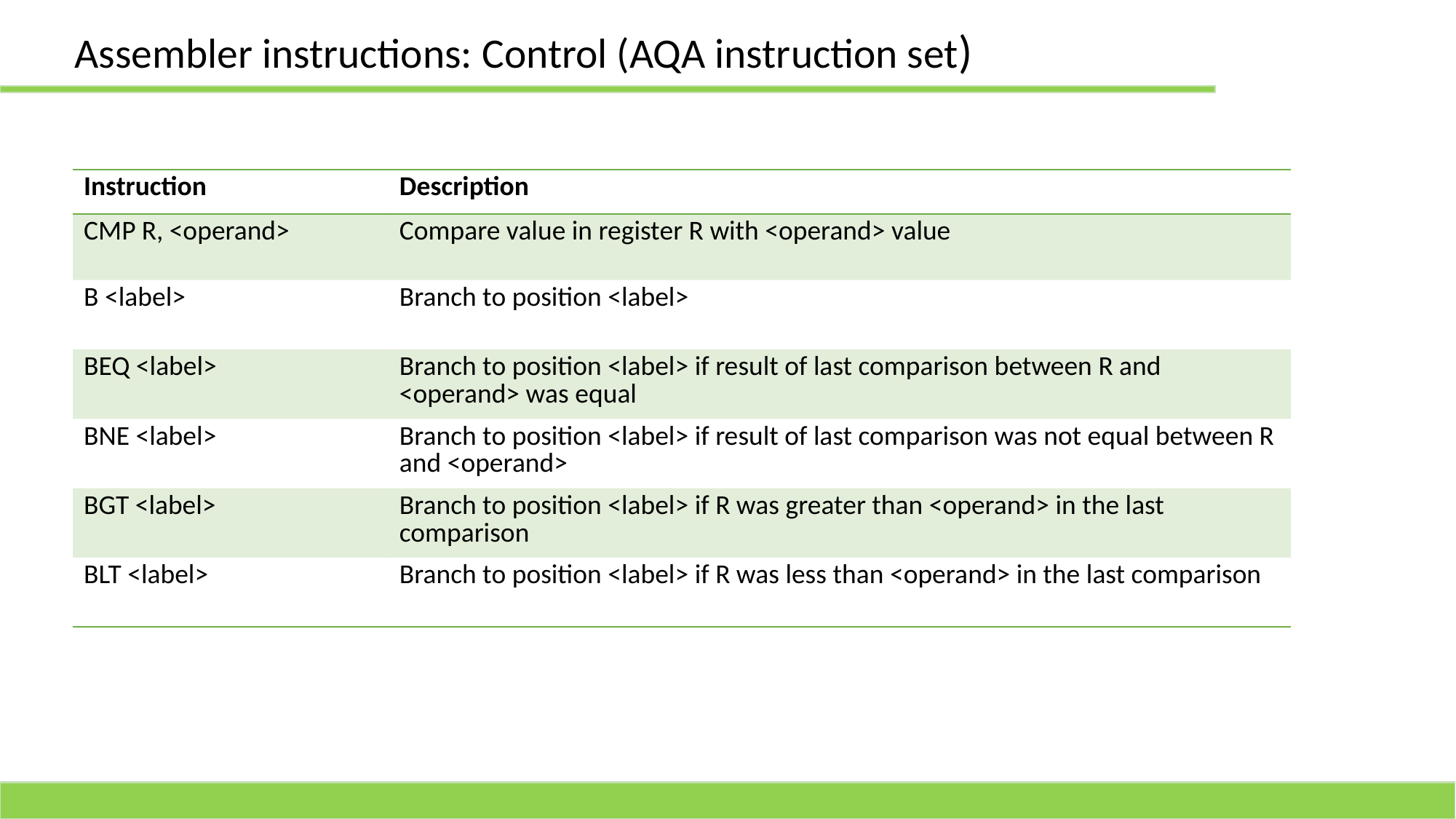

# Assembler instructions: Control (AQA instruction set)
| Instruction | Description |
| --- | --- |
| CMP R, <operand> | Compare value in register R with <operand> value |
| B <label> | Branch to position <label> |
| BEQ <label> | Branch to position <label> if result of last comparison between R and <operand> was equal |
| BNE <label> | Branch to position <label> if result of last comparison was not equal between R and <operand> |
| BGT <label> | Branch to position <label> if R was greater than <operand> in the last comparison |
| BLT <label> | Branch to position <label> if R was less than <operand> in the last comparison |